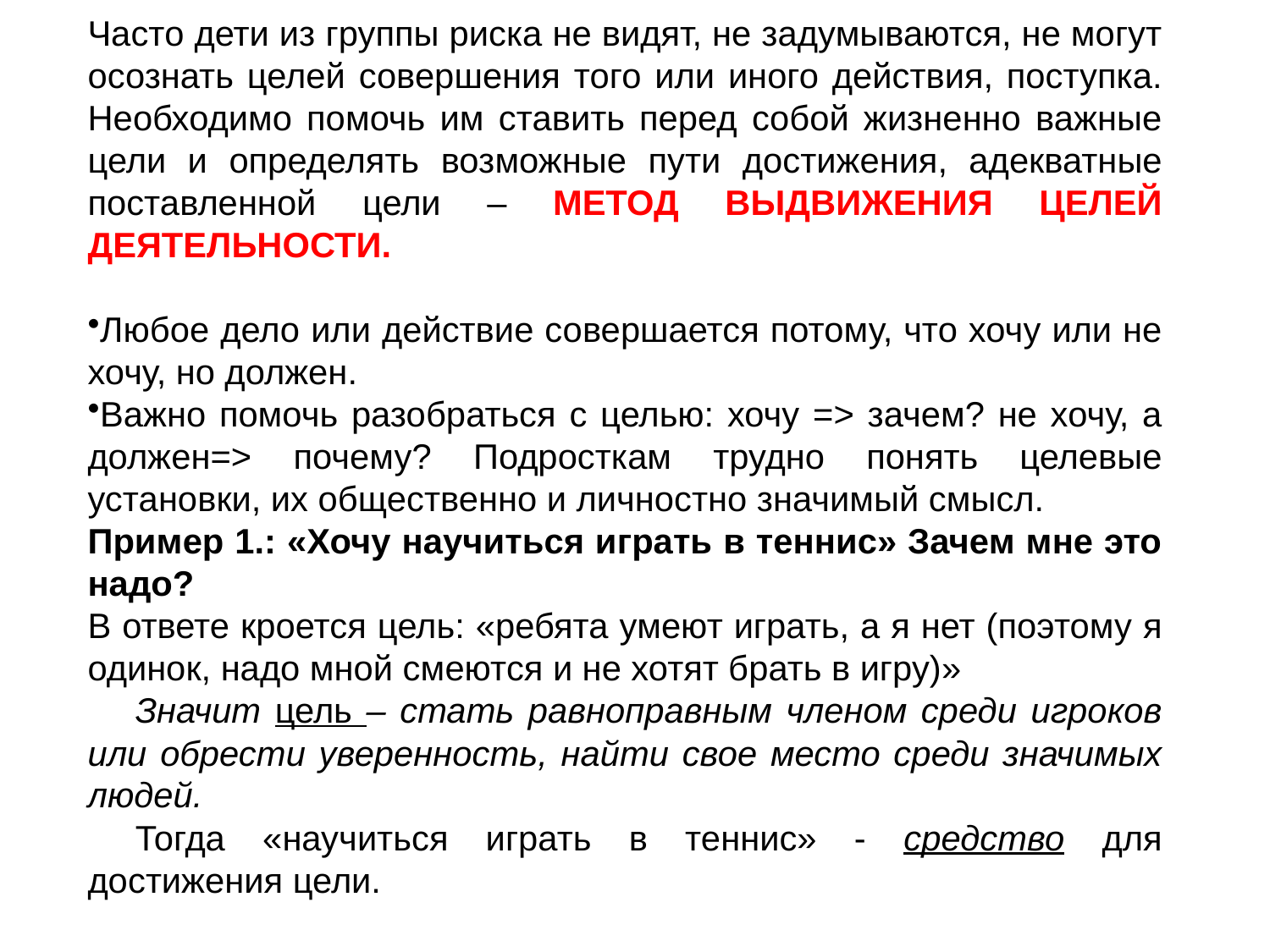

Часто дети из группы риска не видят, не задумываются, не могут осознать целей совершения того или иного действия, поступка. Необходимо помочь им ставить перед собой жизненно важные цели и определять возможные пути достижения, адекватные поставленной цели – МЕТОД ВЫДВИЖЕНИЯ ЦЕЛЕЙ ДЕЯТЕЛЬНОСТИ.

Любое дело или действие совершается потому, что хочу или не хочу, но должен.
Важно помочь разобраться с целью: хочу => зачем? не хочу, а должен=> почему? Подросткам трудно понять целевые установки, их общественно и личностно значимый смысл.
Пример 1.: «Хочу научиться играть в теннис» Зачем мне это надо?
В ответе кроется цель: «ребята умеют играть, а я нет (поэтому я одинок, надо мной смеются и не хотят брать в игру)»
Значит цель – стать равноправным членом среди игроков или обрести уверенность, найти свое место среди значимых людей.
Тогда «научиться играть в теннис» - средство для достижения цели.